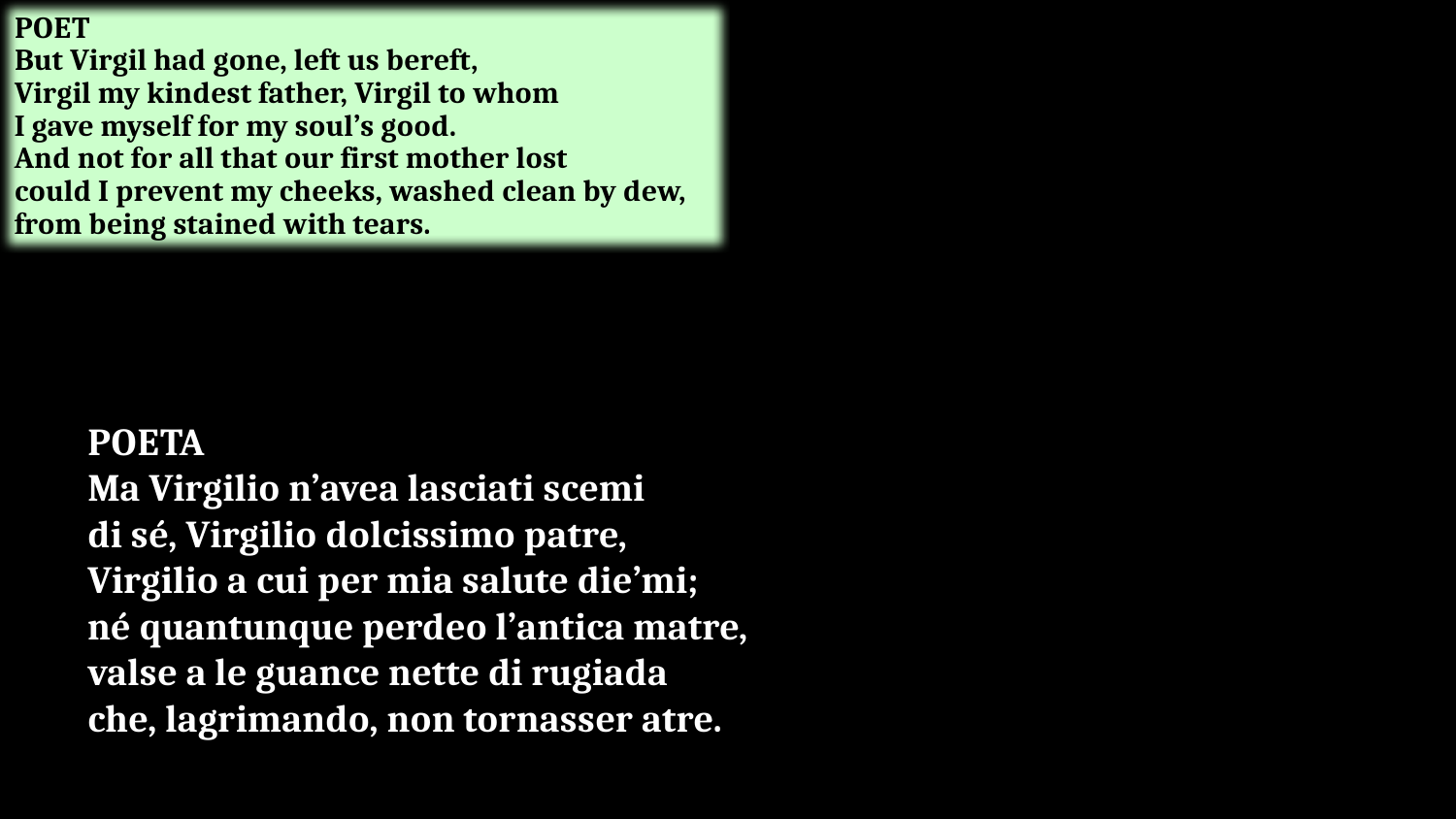

POET
But Virgil had gone, left us bereft,
Virgil my kindest father, Virgil to whom
I gave myself for my soul’s good.
And not for all that our first mother lost
could I prevent my cheeks, washed clean by dew,
from being stained with tears.
# POETA Ma Virgilio n’avea lasciati scemi di sé, Virgilio dolcissimo patre, Virgilio a cui per mia salute die’mi; né quantunque perdeo l’antica matre, valse a le guance nette di rugiada che, lagrimando, non tornasser atre.